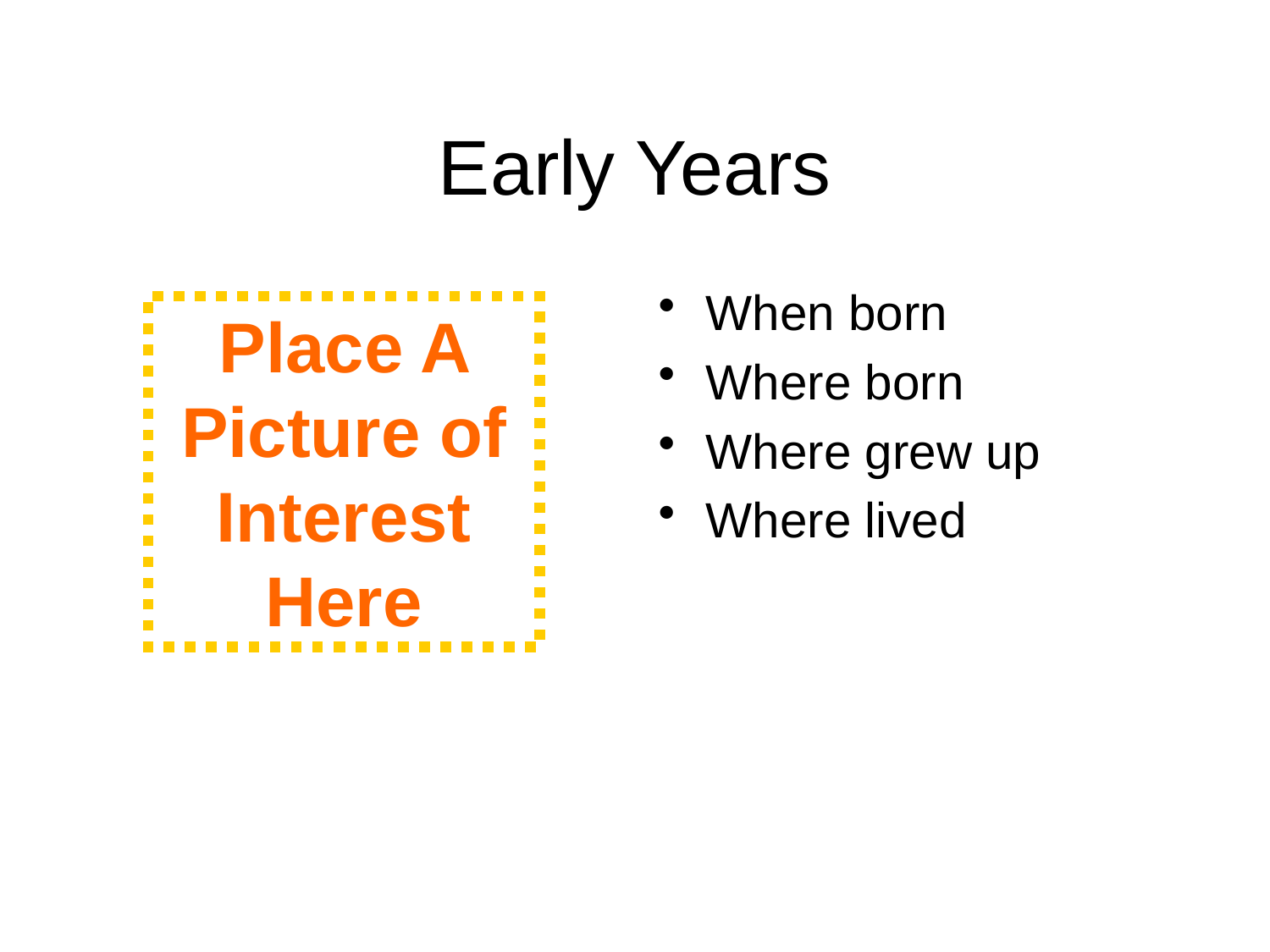

# Early Years
When born
Where born
Where grew up
Where lived

Place A Picture of Interest Here